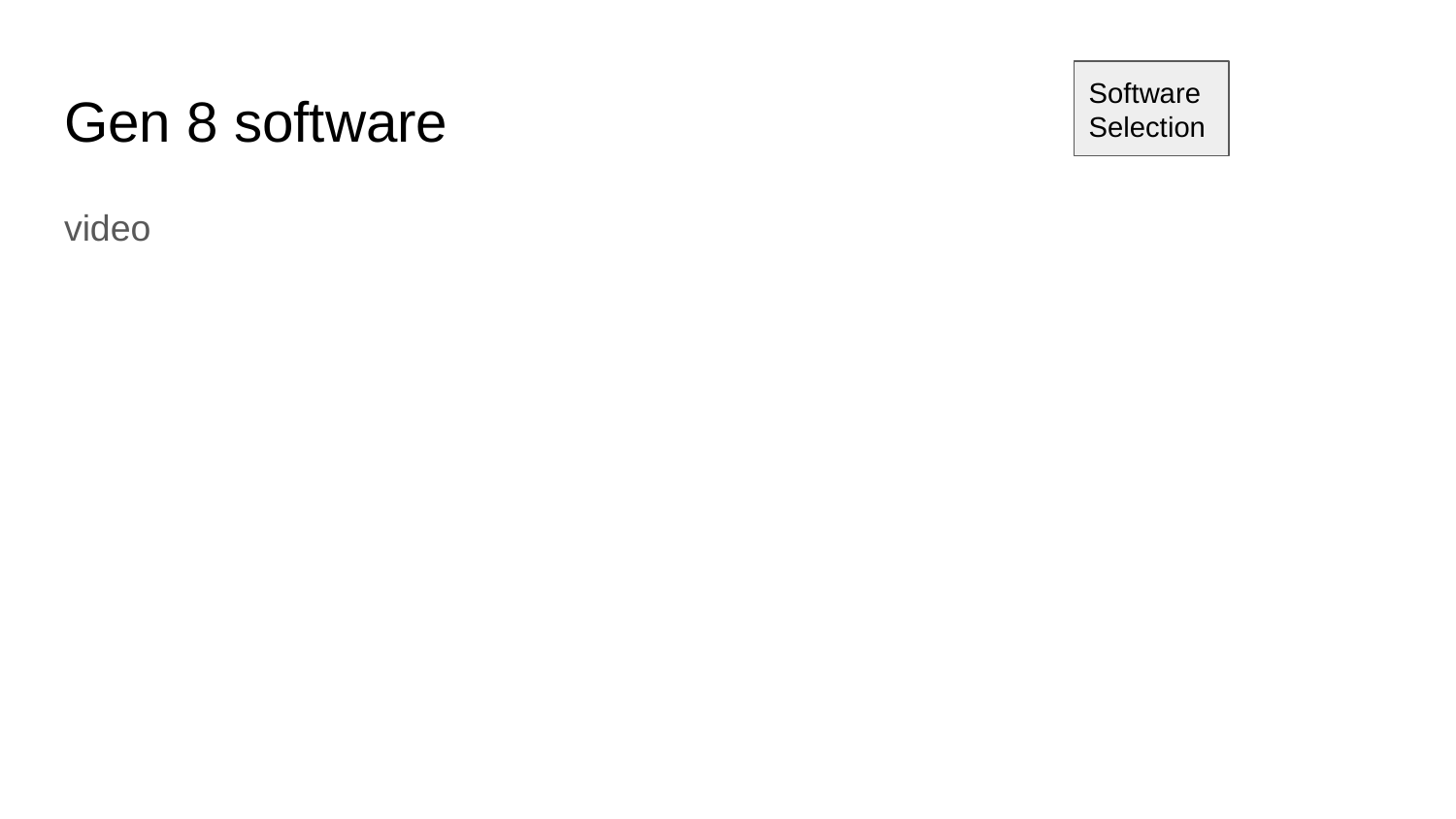

Software Selection
# Gen 8 software

video